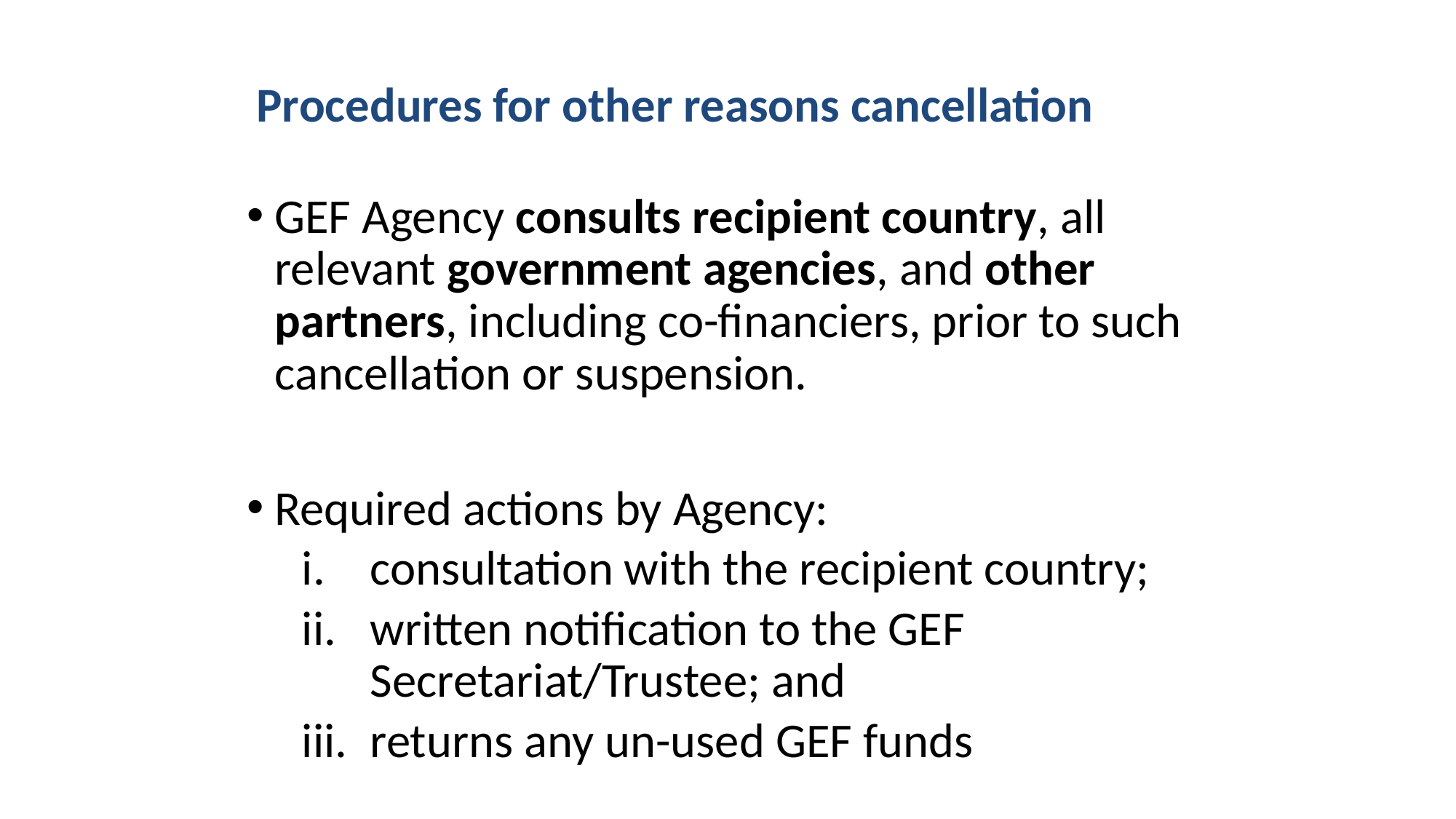

# Procedures for other reasons cancellation
GEF Agency consults recipient country, all relevant government agencies, and other partners, including co-financiers, prior to such cancellation or suspension.

Required actions by Agency:
consultation with the recipient country;
written notification to the GEF Secretariat/Trustee; and
returns any un-used GEF funds